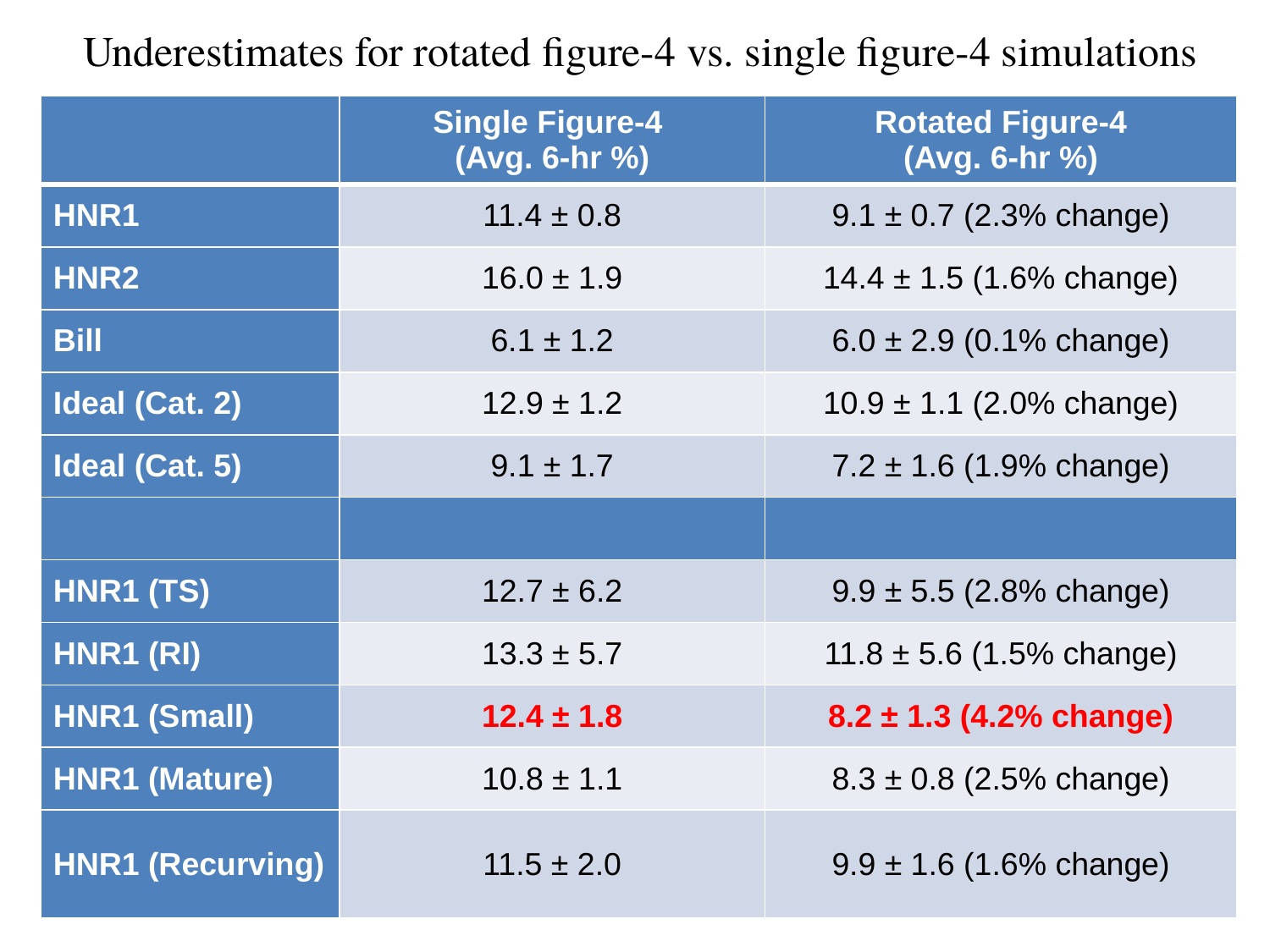

Underestimates for rotated figure-4 vs. single figure-4 simulations
|  | Single Figure-4 (Avg. 6-hr %) | Rotated Figure-4 (Avg. 6-hr %) |
| --- | --- | --- |
| HNR1 | 11.4 ± 0.8 | 9.1 ± 0.7 (2.3% change) |
| HNR2 | 16.0 ± 1.9 | 14.4 ± 1.5 (1.6% change) |
| Bill | 6.1 ± 1.2 | 6.0 ± 2.9 (0.1% change) |
| Ideal (Cat. 2) | 12.9 ± 1.2 | 10.9 ± 1.1 (2.0% change) |
| Ideal (Cat. 5) | 9.1 ± 1.7 | 7.2 ± 1.6 (1.9% change) |
|  |  |  |
| HNR1 (TS) | 12.7 ± 6.2 | 9.9 ± 5.5 (2.8% change) |
| HNR1 (RI) | 13.3 ± 5.7 | 11.8 ± 5.6 (1.5% change) |
| HNR1 (Small) | 12.4 ± 1.8 | 8.2 ± 1.3 (4.2% change) |
| HNR1 (Mature) | 10.8 ± 1.1 | 8.3 ± 0.8 (2.5% change) |
| HNR1 (Recurving) | 11.5 ± 2.0 | 9.9 ± 1.6 (1.6% change) |
|  | Single Figure-4 (Avg. 6-hr %) | Rotated Figure-4 (Avg. 6-hr %) |
| --- | --- | --- |
| HNR1 | 11.4 ± 0.8 | 9.1 ± 0.7 |
| HNR2 | 16.0 ± 1.9 | 14.4 ± 1.5 |
|  |  |  |
| HNR1 (TS) | 12.7 ± 6.2 | 9.9 ± 5.5 |
| HNR1 (RI) | 13.3 ± 5.7 | 11.8 ± 5.6 |
| HNR1 (Small) | 12.4 ± 1.8 | 8.2 ± 1.3 |
| HNR1 (Mature) | 10.8 ± 1.1 | 8.3 ± 0.8 |
| HNR1 (Recurving) | 11.5 ± 2.0 | 9.9 ± 1.6 |